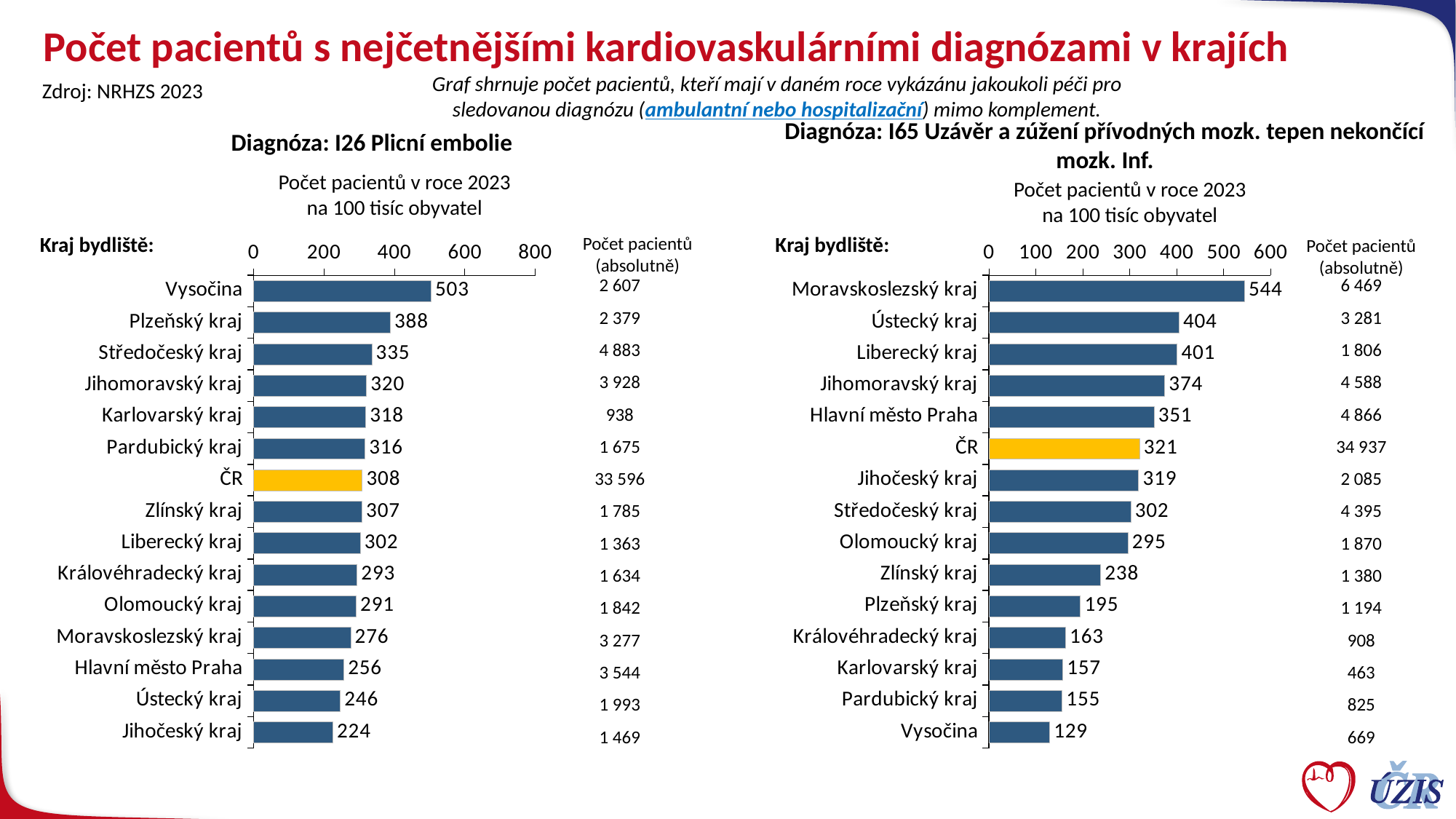

# Počet pacientů s nejčetnějšími kardiovaskulárními diagnózami v krajích
Graf shrnuje počet pacientů, kteří mají v daném roce vykázánu jakoukoli péči pro sledovanou diagnózu (ambulantní nebo hospitalizační) mimo komplement.
Zdroj: NRHZS 2023
Diagnóza: I65 Uzávěr a zúžení přívodných mozk. tepen nekončící mozk. Inf.
Diagnóza: I26 Plicní embolie

### Chart

| Category | Řada 1 | Column1 |
|---|---|---|
| Moravskoslezský kraj | 543.9773159188836 | None |
| Ústecký kraj | 404.47798177691703 | None |
| Liberecký kraj | 400.6851138602439 | None |
| Jihomoravský kraj | 373.99663663879085 | None |
| Hlavní město Praha | 351.4037373296782 | None |
| ČR | 320.50661640622883 | None |
| Jihočeský kraj | 318.56135552822366 | None |
| Středočeský kraj | 301.8668351717791 | None |
| Olomoucký kraj | 295.48212570157256 | None |
| Zlínský kraj | 237.6262174038819 | None |
| Plzeňský kraj | 194.66100617241682 | None |
| Královéhradecký kraj | 163.03108543152067 | None |
| Karlovarský kraj | 156.90819684353573 | None |
| Pardubický kraj | 155.49607961399275 | None |
| Vysočina | 129.16055293845085 | None |

### Chart

| Category | Řada 1 | Column1 |
|---|---|---|
| Vysočina | 503.3207197466986 | None |
| Plzeňský kraj | 387.85471832845866 | None |
| Středočeský kraj | 335.38469991895266 | None |
| Jihomoravský kraj | 320.19589989476253 | None |
| Karlovarský kraj | 317.88312881044607 | None |
| Pardubický kraj | 315.70416164053074 | None |
| ČR | 308.20449050529993 | None |
| Zlínský kraj | 307.3643464245864 | None |
| Liberecký kraj | 302.39967341722723 | None |
| Královéhradecký kraj | 293.3841339153136 | None |
| Olomoucký kraj | 291.05779440764525 | None |
| Moravskoslezský kraj | 275.5624770855127 | None |
| Hlavní město Praha | 255.93400022531438 | None |
| Ústecký kraj | 245.6947935633635 | None |
| Jihočeský kraj | 224.44442746808656 | None |
Počet pacientů v roce 2023
na 100 tisíc obyvatel
Počet pacientů v roce 2023
na 100 tisíc obyvatel
Kraj bydliště:
Kraj bydliště:
Počet pacientů (absolutně)
Počet pacientů (absolutně)
| 2 607 |
| --- |
| 2 379 |
| 4 883 |
| 3 928 |
| 938 |
| 1 675 |
| 33 596 |
| 1 785 |
| 1 363 |
| 1 634 |
| 1 842 |
| 3 277 |
| 3 544 |
| 1 993 |
| 1 469 |
| 6 469 |
| --- |
| 3 281 |
| 1 806 |
| 4 588 |
| 4 866 |
| 34 937 |
| 2 085 |
| 4 395 |
| 1 870 |
| 1 380 |
| 1 194 |
| 908 |
| 463 |
| 825 |
| 669 |